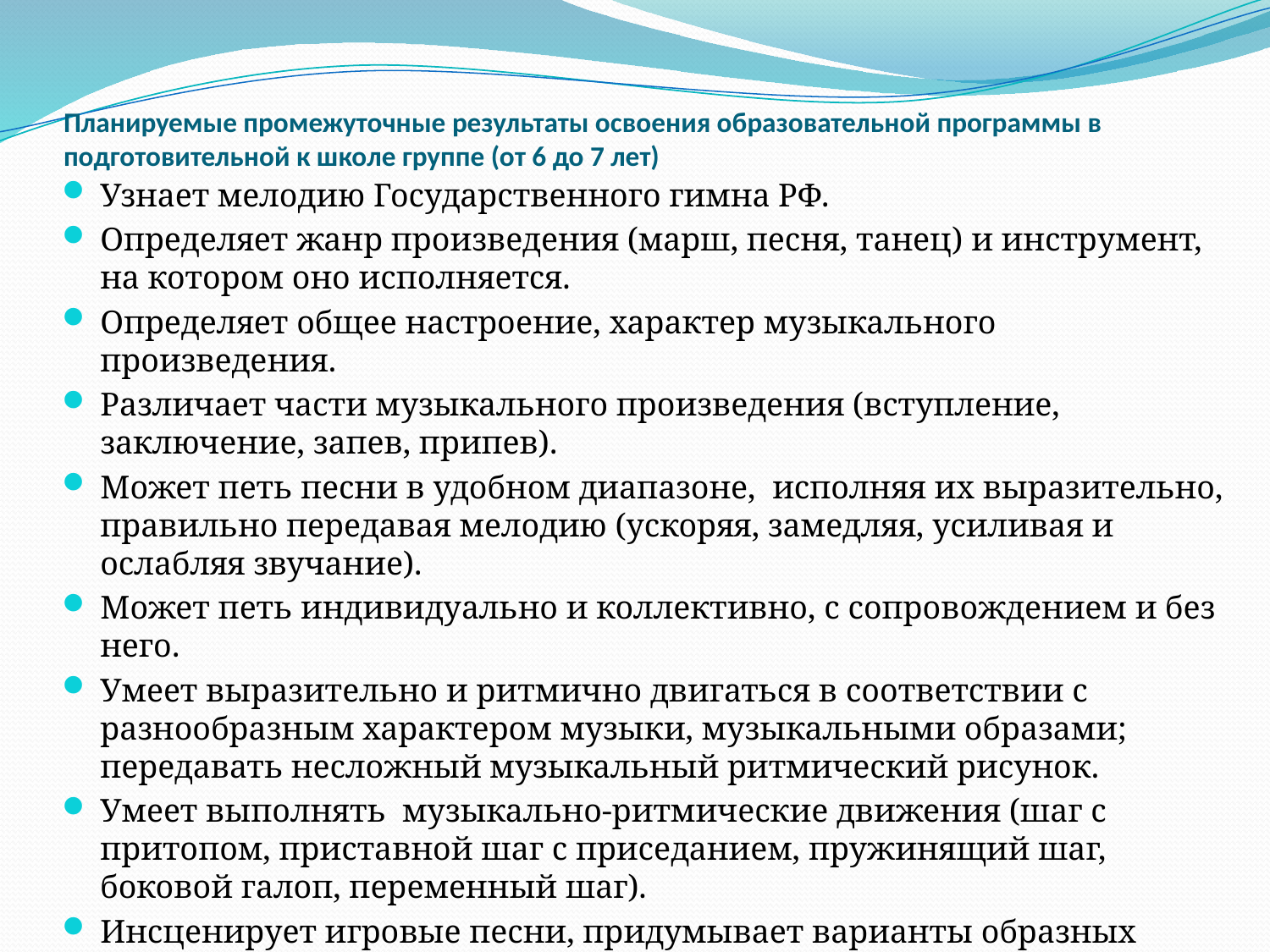

# Планируемые промежуточные результаты освоения образовательной программы в подготовительной к школе группе (от 6 до 7 лет)

Узнает мелодию Государственного гимна РФ.
Определяет жанр произведения (марш, песня, танец) и инструмент, на котором оно исполняется.
Определяет общее настроение, характер музыкального  произведения.
Различает части музыкального произведения (вступление, заключение, запев, припев).
Может петь песни в удобном диапазоне,  исполняя их выразительно, правильно передавая мелодию (ускоряя, замедляя, усиливая и ослабляя звучание).
Может петь индивидуально и коллективно, с сопровождением и без него.
Умеет выразительно и ритмично двигаться в соответствии с разнообразным характером музыки, музыкальными образами; передавать несложный музыкальный ритмический рисунок.
Умеет выполнять  музыкально-ритмические движения (шаг с притопом, приставной шаг с приседанием, пружинящий шаг, боковой галоп, переменный шаг).
Инсценирует игровые песни, придумывает варианты образных движений в играх и хороводах.